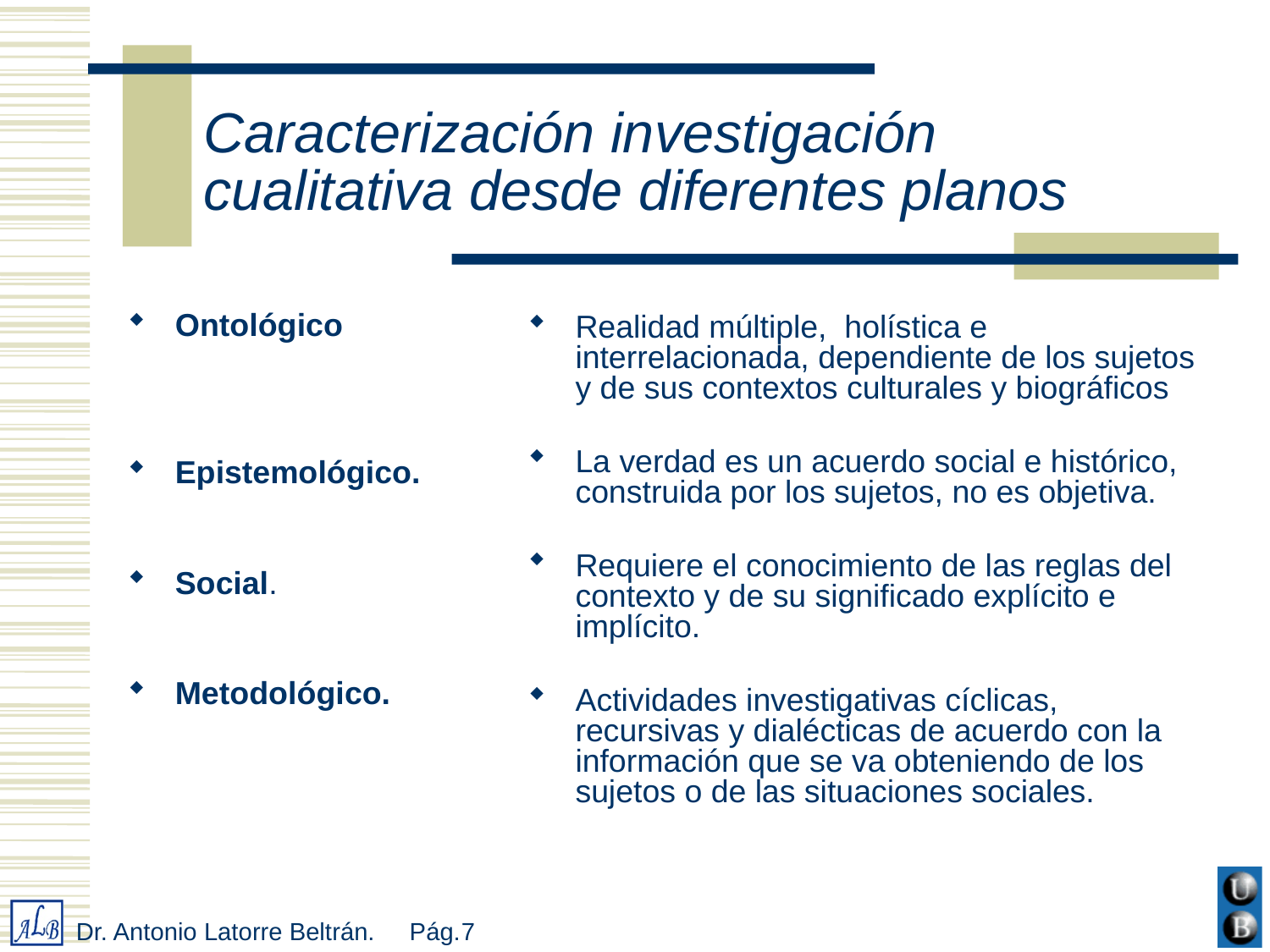

# Caracterización investigación cualitativa desde diferentes planos
Ontológico

Epistemológico.

Social.

Metodológico.
Realidad múltiple,  holística e interrelacionada, dependiente de los sujetos y de sus contextos culturales y biográficos

La verdad es un acuerdo social e histórico, construida por los sujetos, no es objetiva.

Requiere el conocimiento de las reglas del contexto y de su significado explícito e implícito.

Actividades investigativas cíclicas, recursivas y dialécticas de acuerdo con la información que se va obteniendo de los sujetos o de las situaciones sociales.